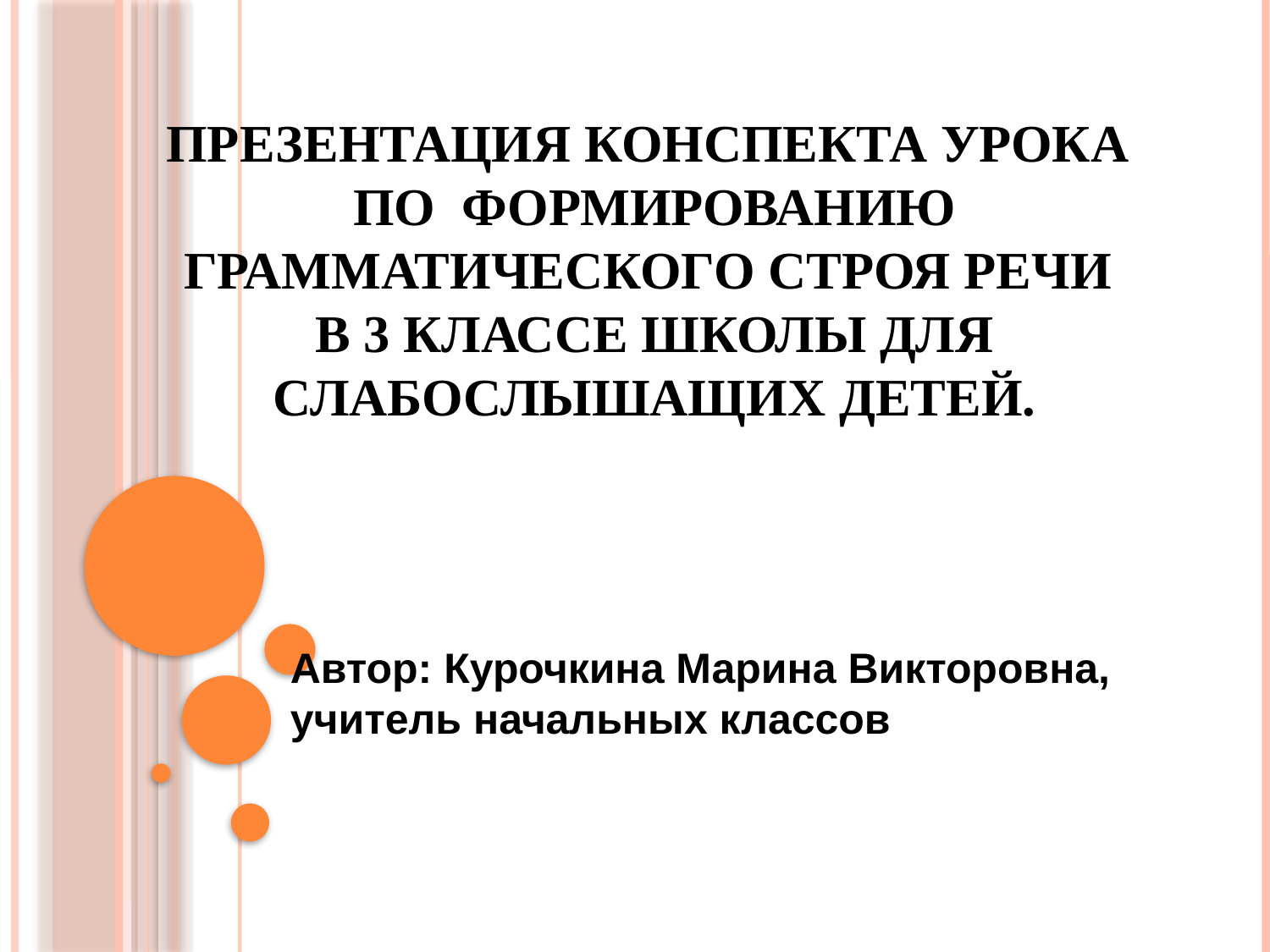

# Презентация конспекта урока по  формированию грамматического строя речи в 3 классе школы для слабослышащих детей.
Автор: Курочкина Марина Викторовна, учитель начальных классов